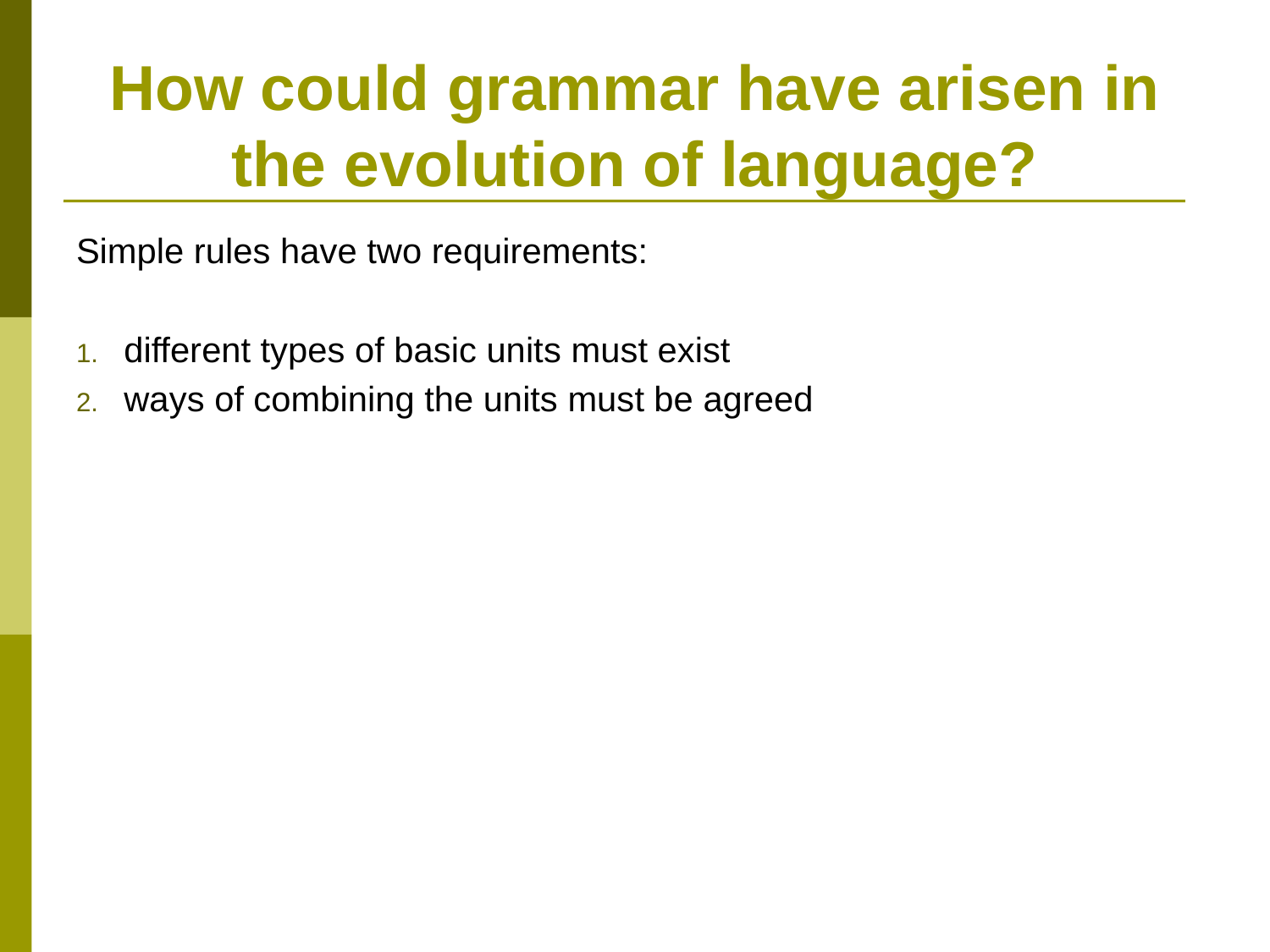

# How could grammar have arisen in the evolution of language?
Simple rules have two requirements:

different types of basic units must exist
ways of combining the units must be agreed